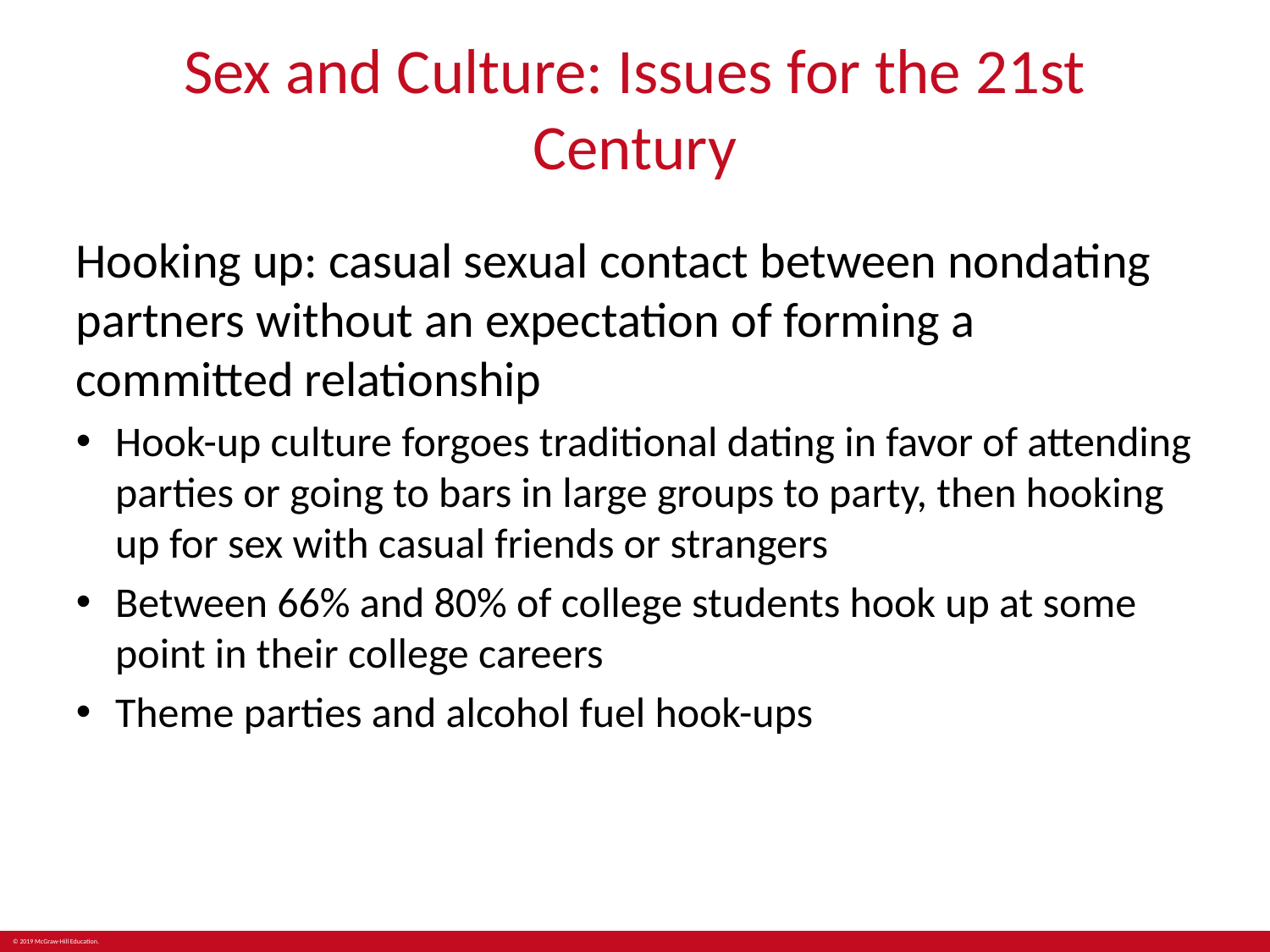

# Sex and Culture: Issues for the 21st Century
Hooking up: casual sexual contact between nondating partners without an expectation of forming a committed relationship
Hook-up culture forgoes traditional dating in favor of attending parties or going to bars in large groups to party, then hooking up for sex with casual friends or strangers
Between 66% and 80% of college students hook up at some point in their college careers
Theme parties and alcohol fuel hook-ups